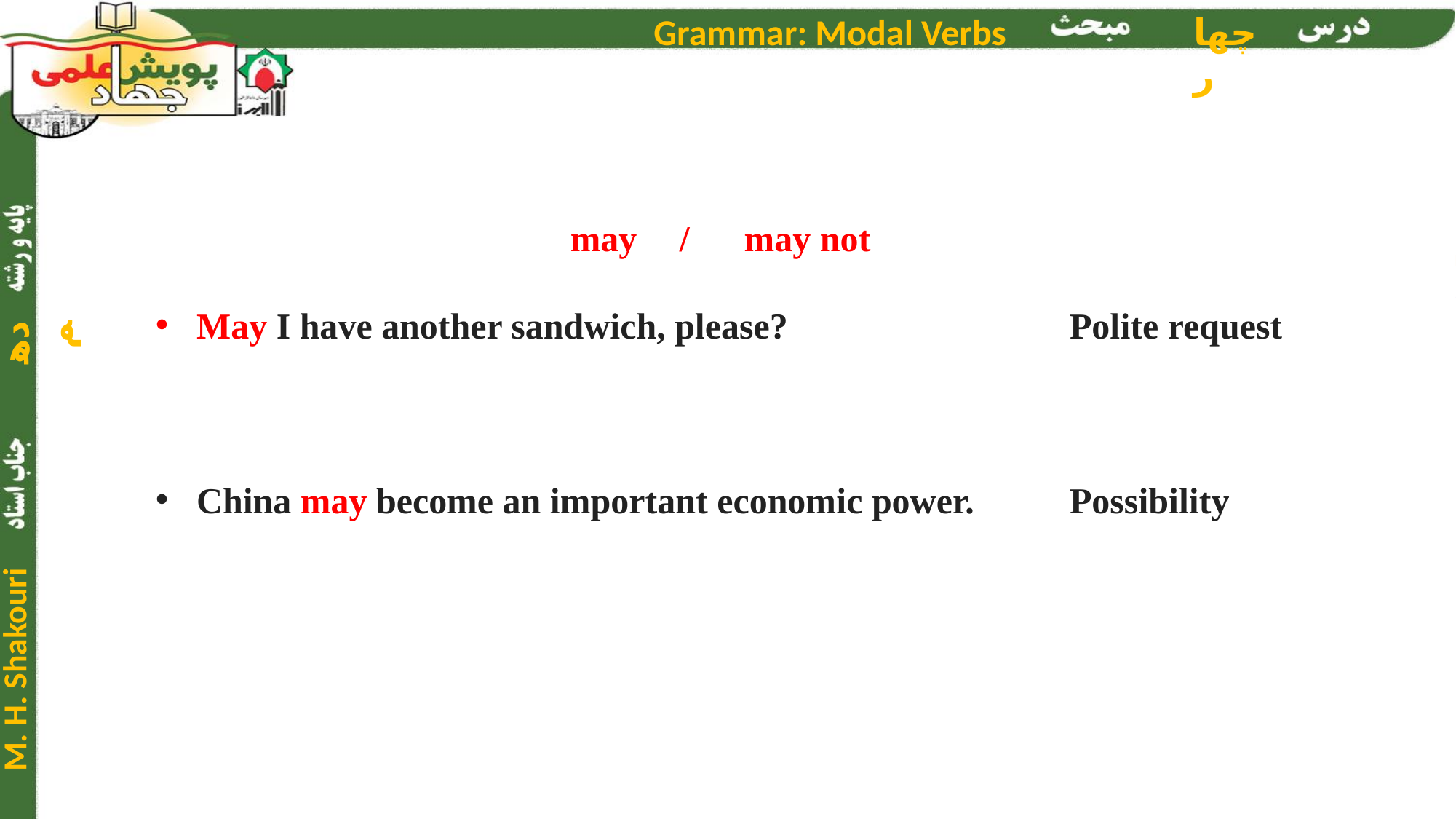

may	/      may not
May I have another sandwich, please?			Polite request

China may become an important economic power.	Possibility